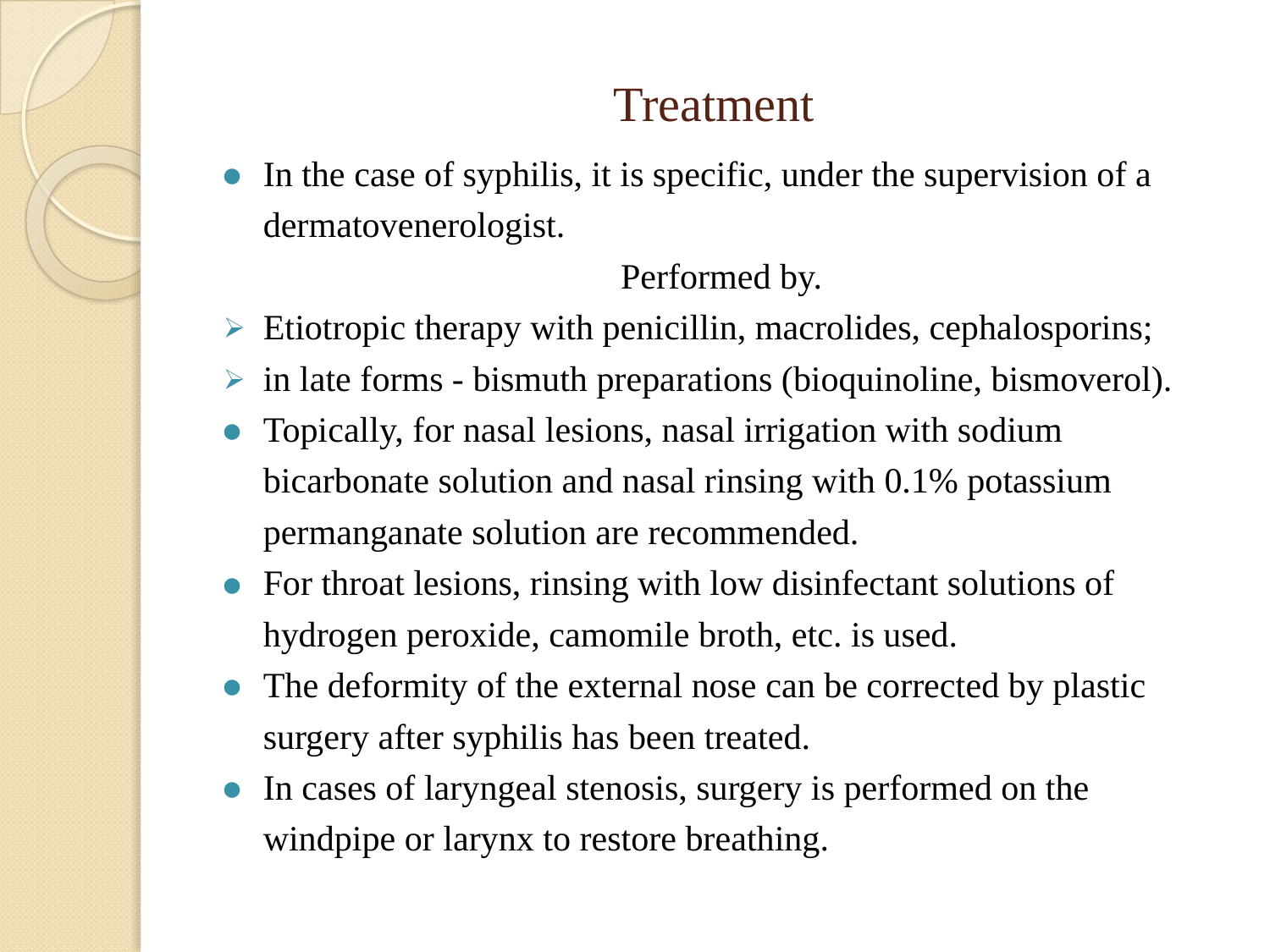

# Treatment
In the case of syphilis, it is specific, under the supervision of a dermatovenerologist.
Performed by.
Etiotropic therapy with penicillin, macrolides, cephalosporins;
in late forms - bismuth preparations (bioquinoline, bismoverol).
Topically, for nasal lesions, nasal irrigation with sodium bicarbonate solution and nasal rinsing with 0.1% potassium permanganate solution are recommended.
For throat lesions, rinsing with low disinfectant solutions of hydrogen peroxide, camomile broth, etc. is used.
The deformity of the external nose can be corrected by plastic surgery after syphilis has been treated.
In cases of laryngeal stenosis, surgery is performed on the windpipe or larynx to restore breathing.